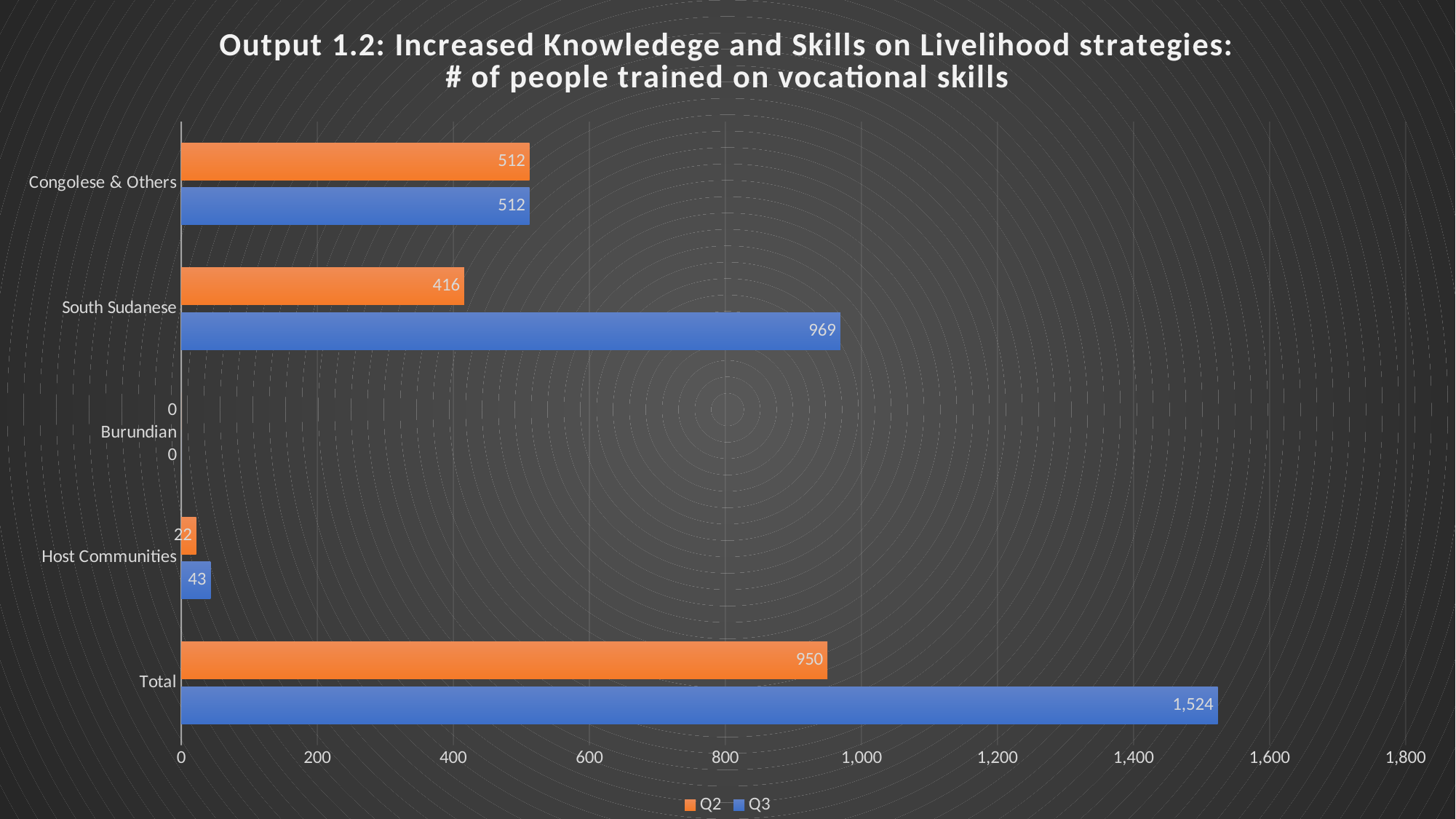

### Chart: Output 1.2: Increased Knowledege and Skills on Livelihood strategies:
# of people trained on vocational skills

| Category | Q3 | Q2 |
|---|---|---|
| Total | 1524.0 | 950.0 |
| Host Communities | 43.0 | 22.0 |
| Burundian | 0.0 | 0.0 |
| South Sudanese | 969.0 | 416.0 |
| Congolese & Others | 512.0 | 512.0 |
#